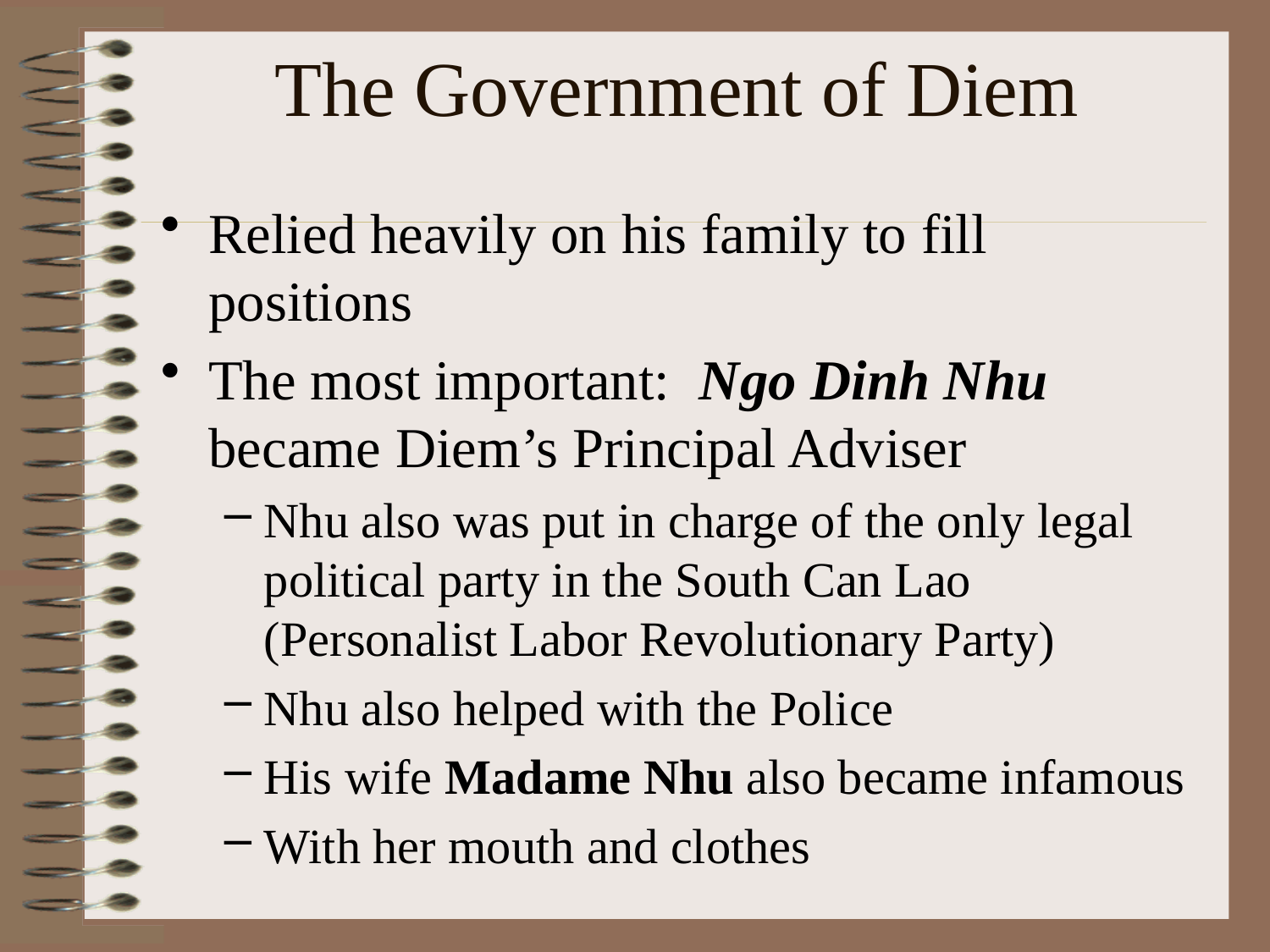

# The Government of Diem
Relied heavily on his family to fill positions
The most important:  Ngo Dinh Nhu became Diem’s Principal Adviser
Nhu also was put in charge of the only legal political party in the South Can Lao (Personalist Labor Revolutionary Party)
Nhu also helped with the Police
His wife Madame Nhu also became infamous
With her mouth and clothes